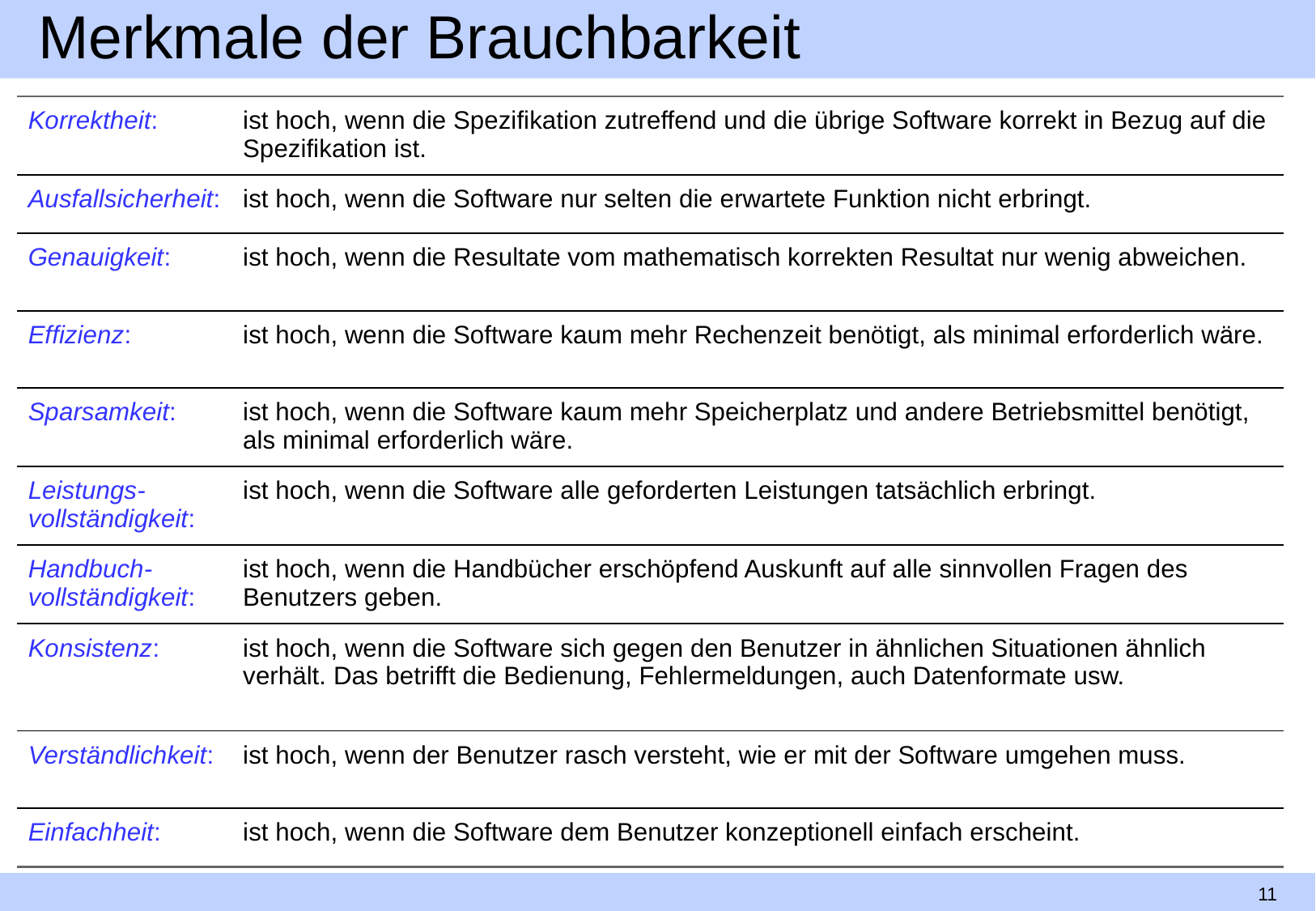

# Merkmale der Brauchbarkeit
| Korrektheit: | ist hoch, wenn die Spezifikation zutreffend und die übrige Software korrekt in Bezug auf die Spezifikation ist. |
| --- | --- |
| Ausfallsicherheit: | ist hoch, wenn die Software nur selten die erwartete Funktion nicht erbringt. |
| Genauigkeit: | ist hoch, wenn die Resultate vom mathematisch korrekten Resultat nur wenig abweichen. |
| Effizienz: | ist hoch, wenn die Software kaum mehr Rechenzeit benötigt, als minimal erforderlich wäre. |
| Sparsamkeit: | ist hoch, wenn die Software kaum mehr Speicherplatz und andere Betriebsmittel benötigt, als minimal erforderlich wäre. |
| Leistungs-vollständigkeit: | ist hoch, wenn die Software alle geforderten Leistungen tatsächlich erbringt. |
| Handbuch-vollständigkeit: | ist hoch, wenn die Handbücher erschöpfend Auskunft auf alle sinnvollen Fragen des Benutzers geben. |
| Konsistenz: | ist hoch, wenn die Software sich gegen den Benutzer in ähnlichen Situationen ähnlich verhält. Das betrifft die Bedienung, Fehlermeldungen, auch Datenformate usw. |
| Verständlichkeit: | ist hoch, wenn der Benutzer rasch versteht, wie er mit der Software umgehen muss. |
| Einfachheit: | ist hoch, wenn die Software dem Benutzer konzeptionell einfach erscheint. |
11